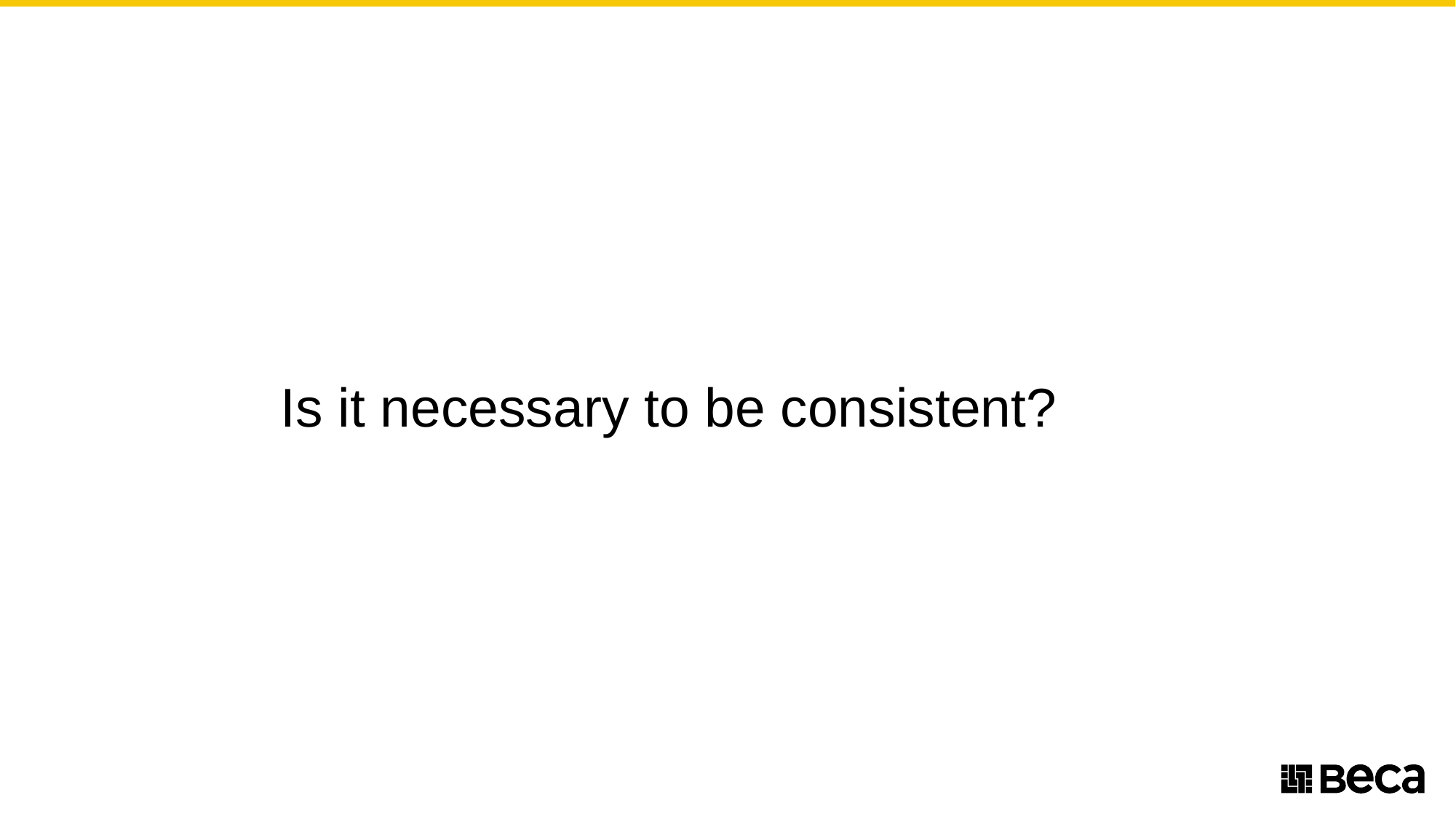

# Is it necessary to be consistent?